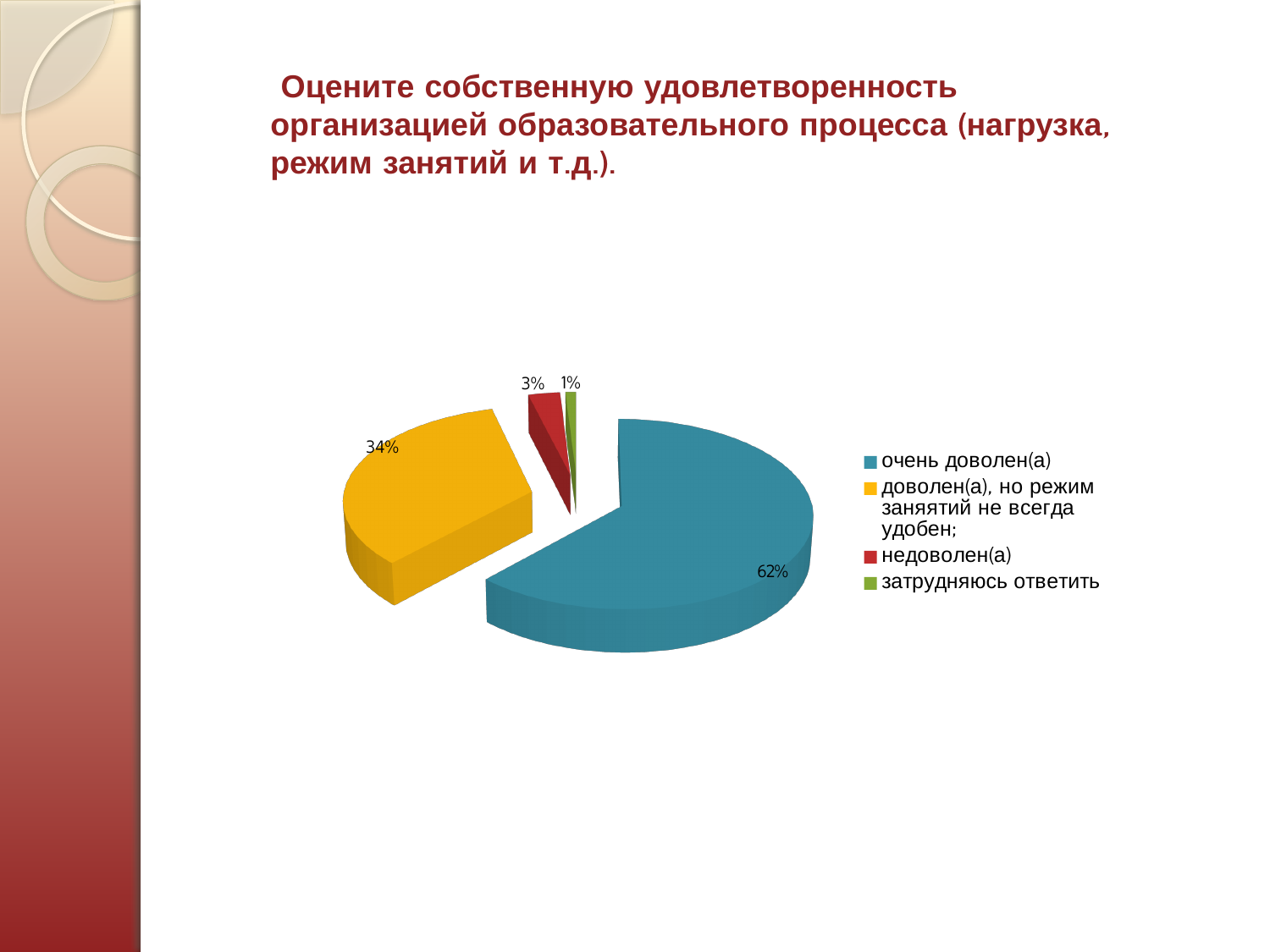

Оцените собственную удовлетворенность организацией образовательного процесса (нагрузка, режим занятий и т.д.).

[unsupported chart]